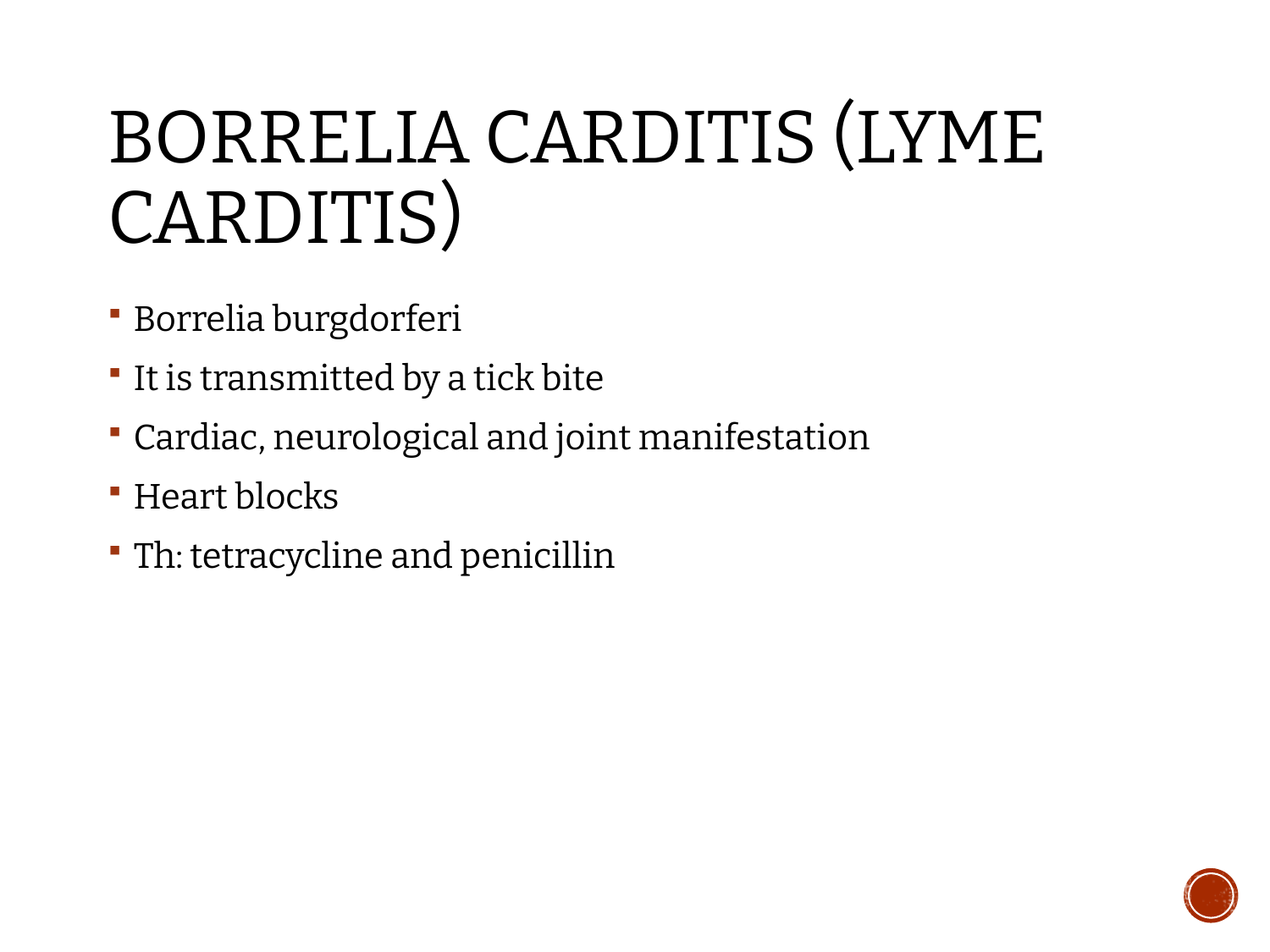

# Borrelia carditis (Lyme carditis)
Borrelia burgdorferi
It is transmitted by a tick bite
Cardiac, neurological and joint manifestation
Heart blocks
Th: tetracycline and penicillin